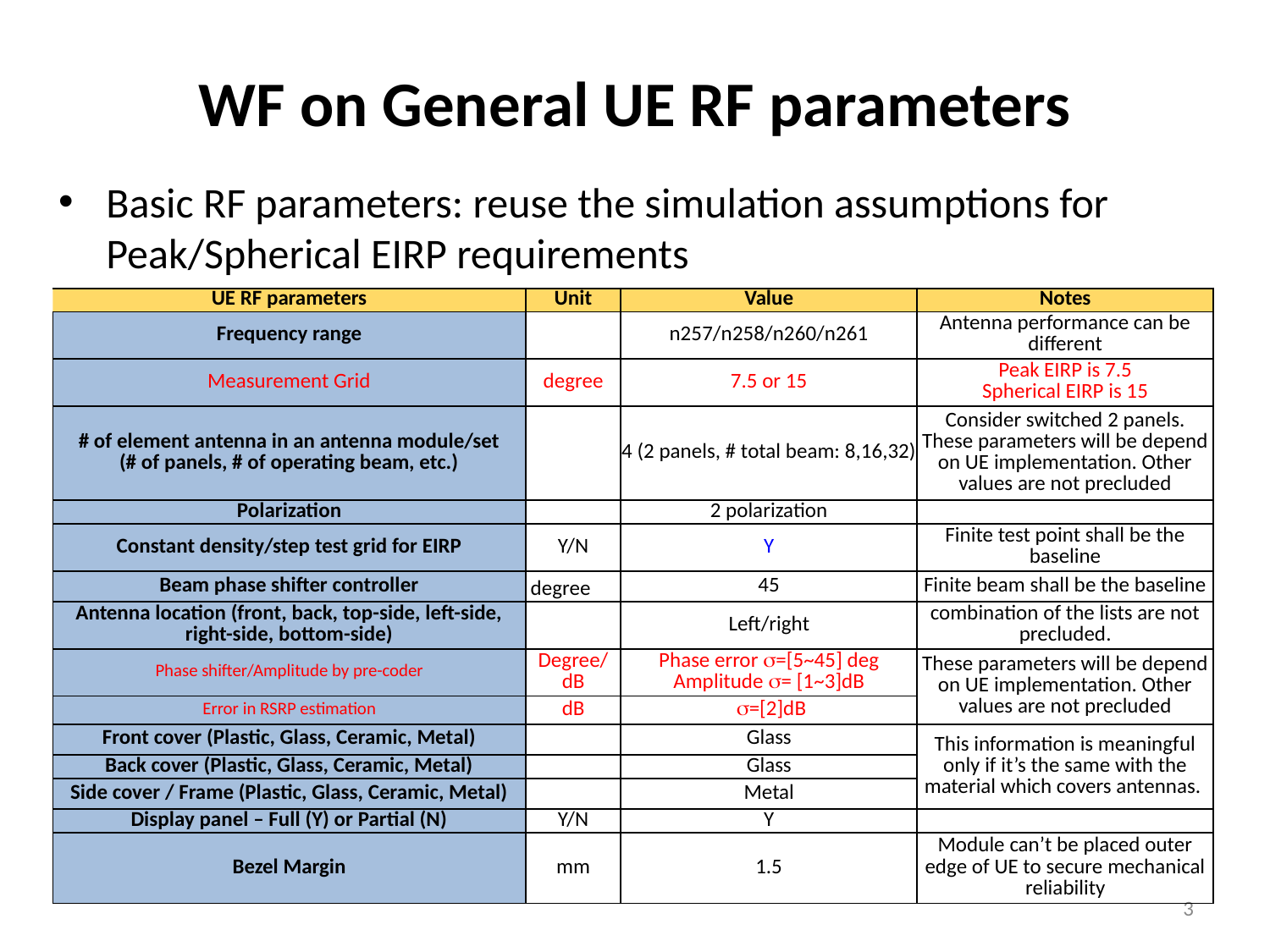

# WF on General UE RF parameters
Basic RF parameters: reuse the simulation assumptions for Peak/Spherical EIRP requirements
| UE RF parameters | Unit | Value | Notes |
| --- | --- | --- | --- |
| Frequency range |  | n257/n258/n260/n261 | Antenna performance can be different |
| Measurement Grid | degree | 7.5 or 15 | Peak EIRP is 7.5 Spherical EIRP is 15 |
| # of element antenna in an antenna module/set (# of panels, # of operating beam, etc.) |  | 4 (2 panels, # total beam: 8,16,32) | Consider switched 2 panels. These parameters will be depend on UE implementation. Other values are not precluded |
| Polarization |  | 2 polarization |  |
| Constant density/step test grid for EIRP | Y/N | Y | Finite test point shall be the baseline |
| Beam phase shifter controller | degree | 45 | Finite beam shall be the baseline |
| Antenna location (front, back, top-side, left-side, right-side, bottom-side) |  | Left/right | combination of the lists are not precluded. |
| Phase shifter/Amplitude by pre-coder | Degree/ dB | Phase error σ=[5~45] deg Amplitude σ= [1~3]dB | These parameters will be depend on UE implementation. Other values are not precluded |
| Error in RSRP estimation | dB | σ=[2]dB |  |
| Front cover (Plastic, Glass, Ceramic, Metal) |  | Glass | This information is meaningful only if it’s the same with the material which covers antennas. |
| Back cover (Plastic, Glass, Ceramic, Metal) |  | Glass |  |
| Side cover / Frame (Plastic, Glass, Ceramic, Metal) |  | Metal |  |
| Display panel – Full (Y) or Partial (N) | Y/N | Y |  |
| Bezel Margin | mm | 1.5 | Module can’t be placed outer edge of UE to secure mechanical reliability |
3